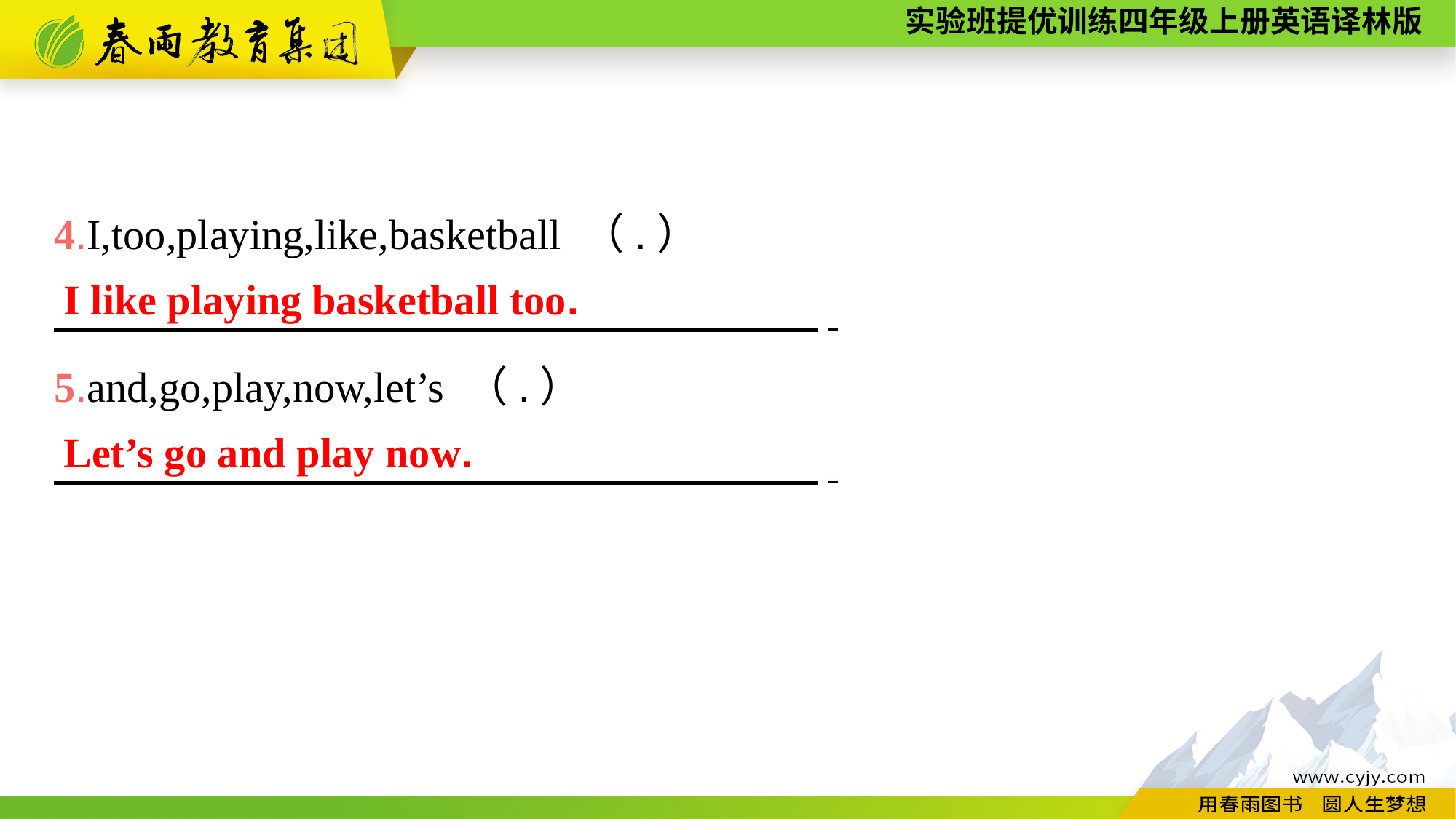

4.I,too,playing,like,basketball （.）
　　　　　　　　　　　　　　　　　　.
5.and,go,play,now,let’s （.）
　　　　　　　　　　　　　　　　　　.
I like playing basketball too.
Let’s go and play now.